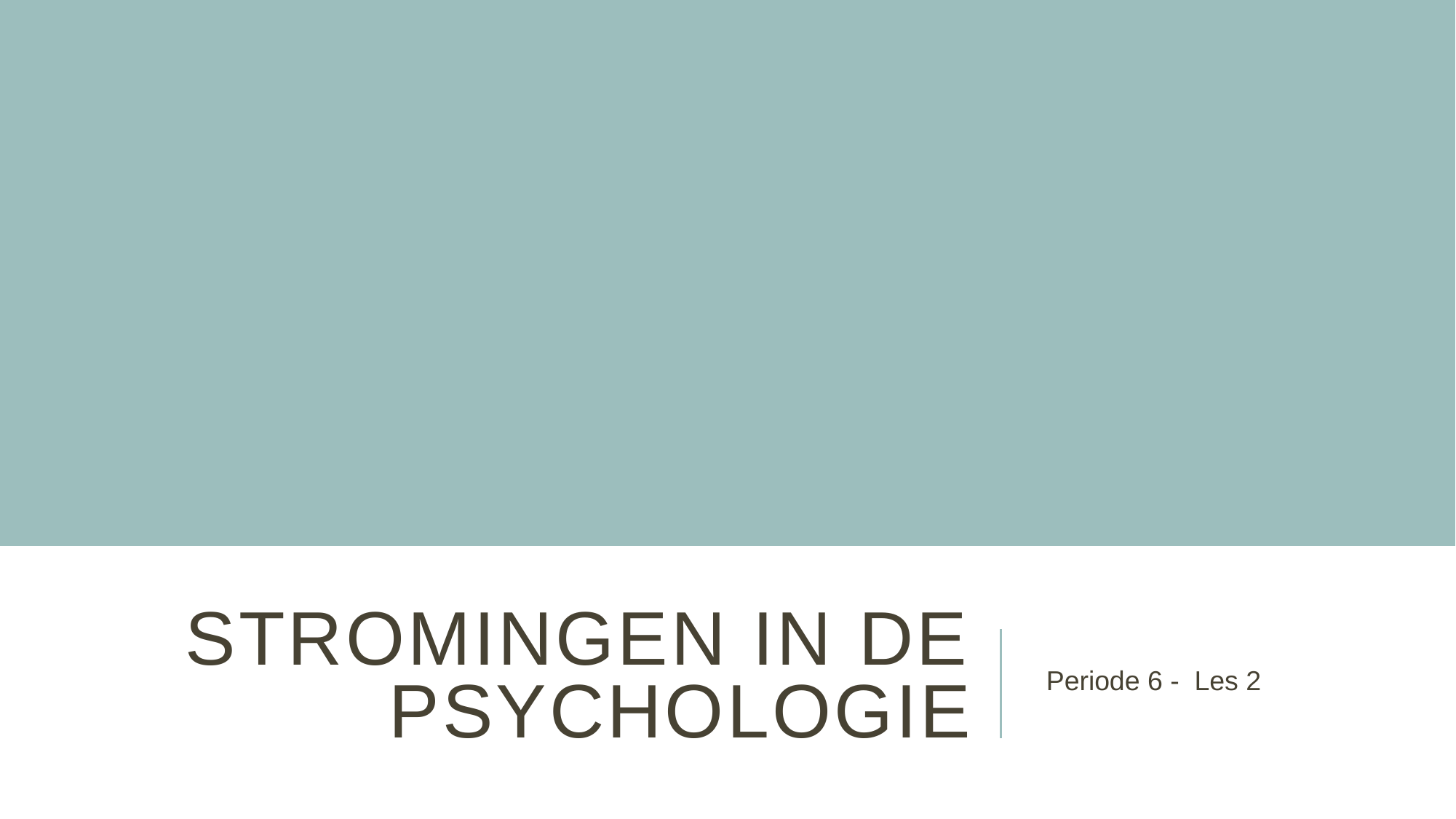

# Stromingen in de Psychologie
 Periode 6 -  Les 2